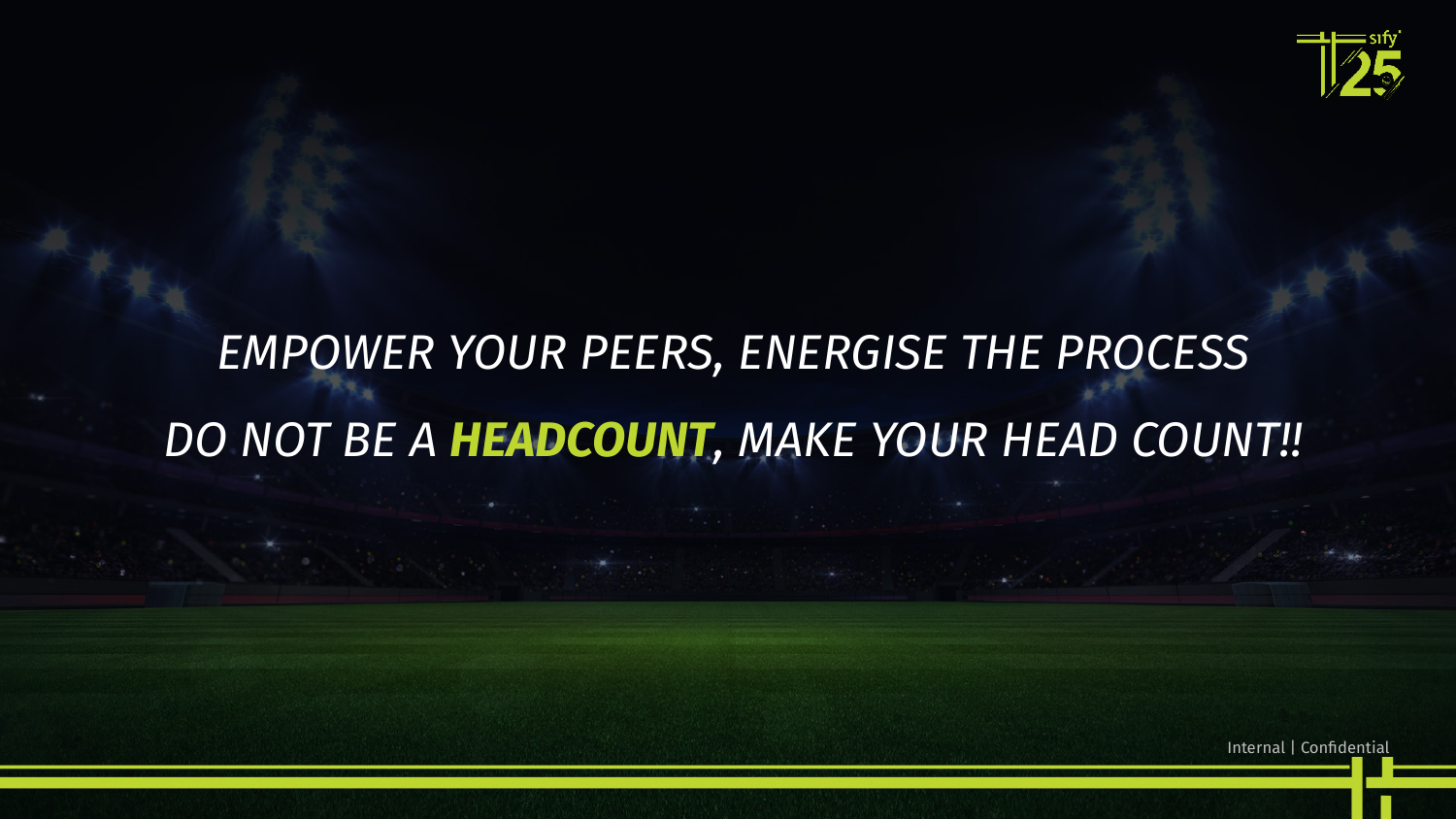

EMPOWER YOUR PEERS, ENERGISE THE PROCESS
DO NOT BE A HEADCOUNT, MAKE YOUR HEAD COUNT!!
Internal | Confidential